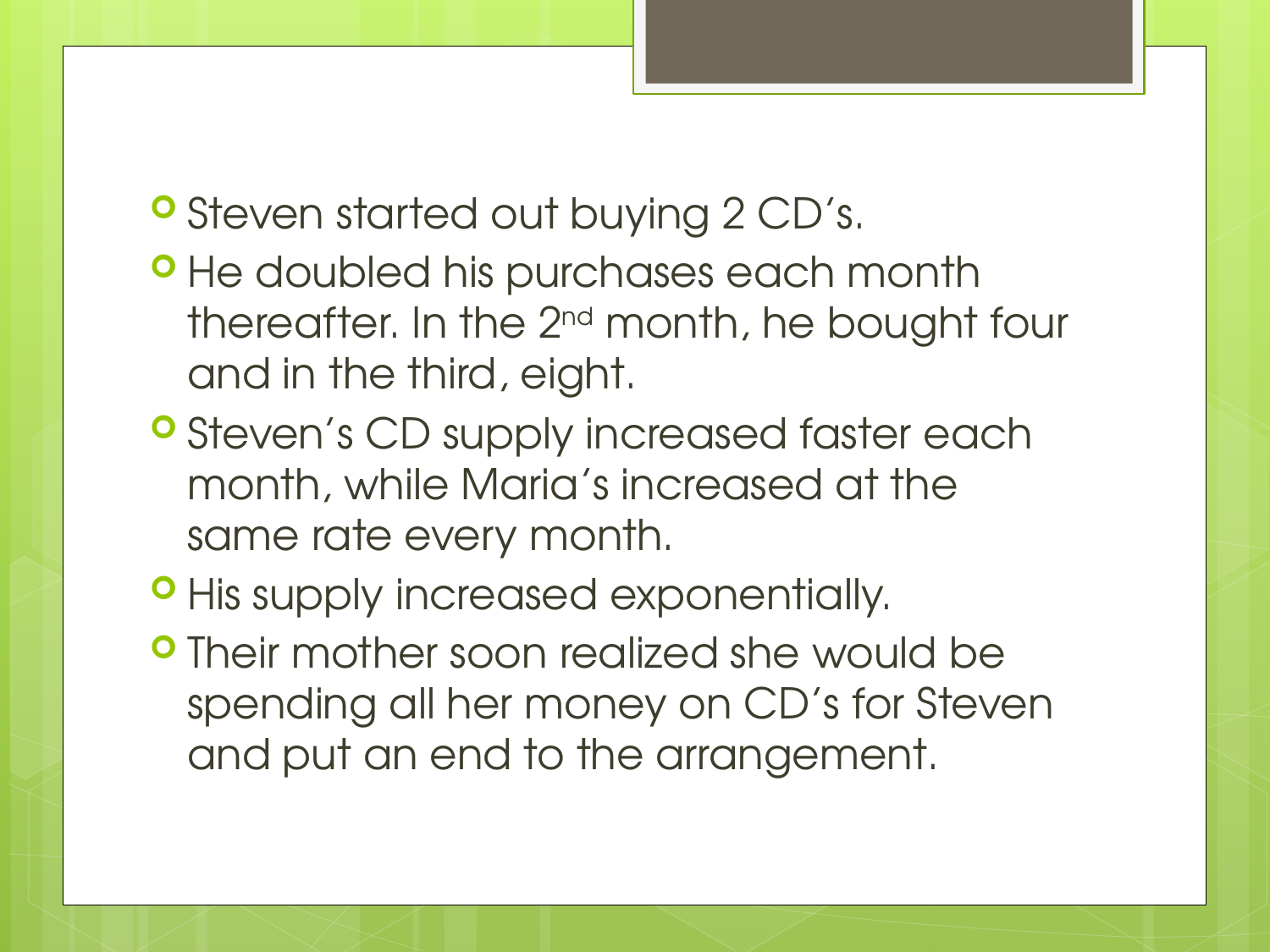

Steven started out buying 2 CD’s.
He doubled his purchases each month thereafter. In the 2nd month, he bought four and in the third, eight.
Steven’s CD supply increased faster each month, while Maria’s increased at the same rate every month.
His supply increased exponentially.
Their mother soon realized she would be spending all her money on CD’s for Steven and put an end to the arrangement.